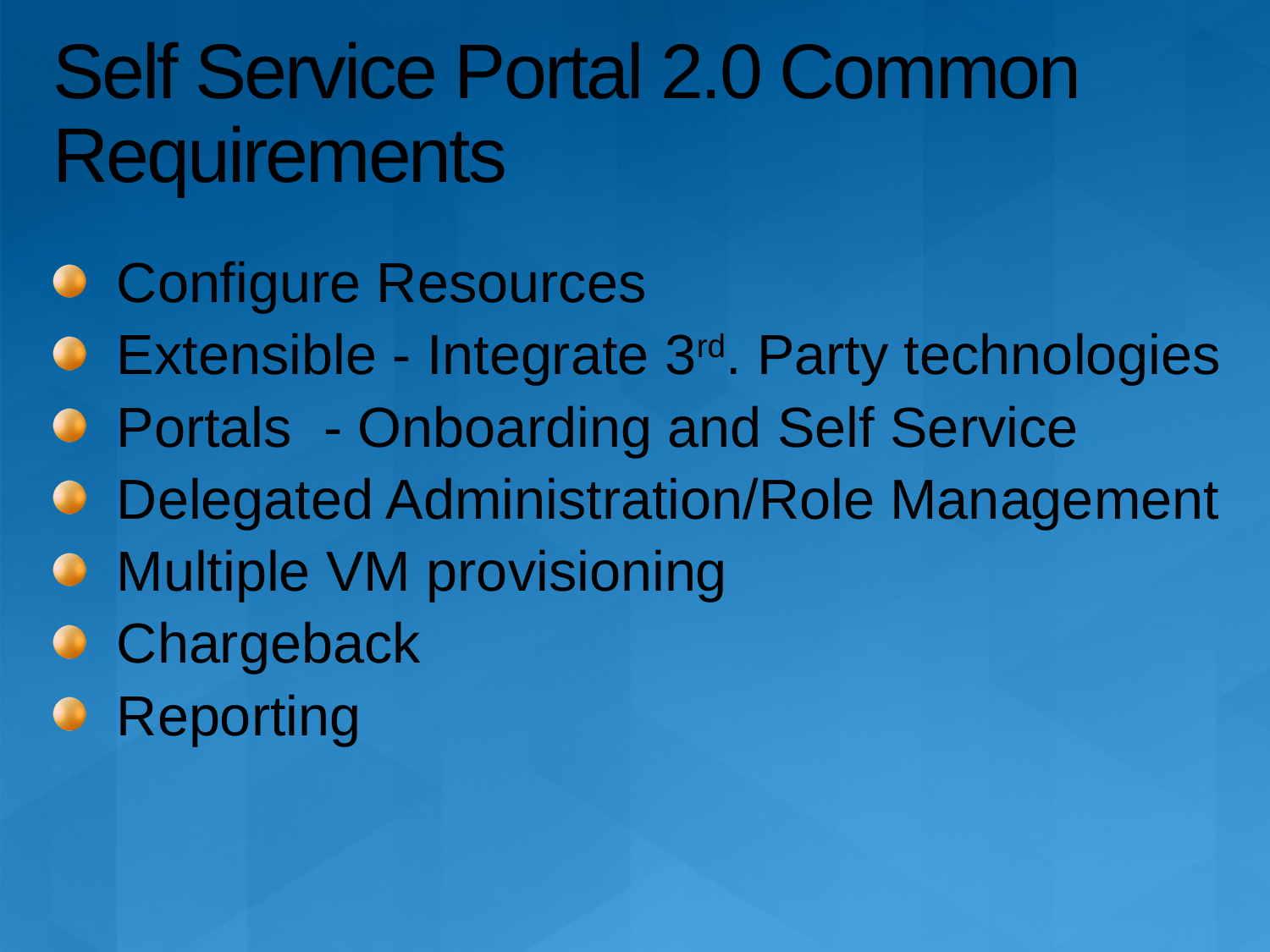

# Self Service Portal 2.0 Common Requirements
Configure Resources
Extensible - Integrate 3rd. Party technologies
Portals  - Onboarding and Self Service
Delegated Administration/Role Management
Multiple VM provisioning
Chargeback
Reporting